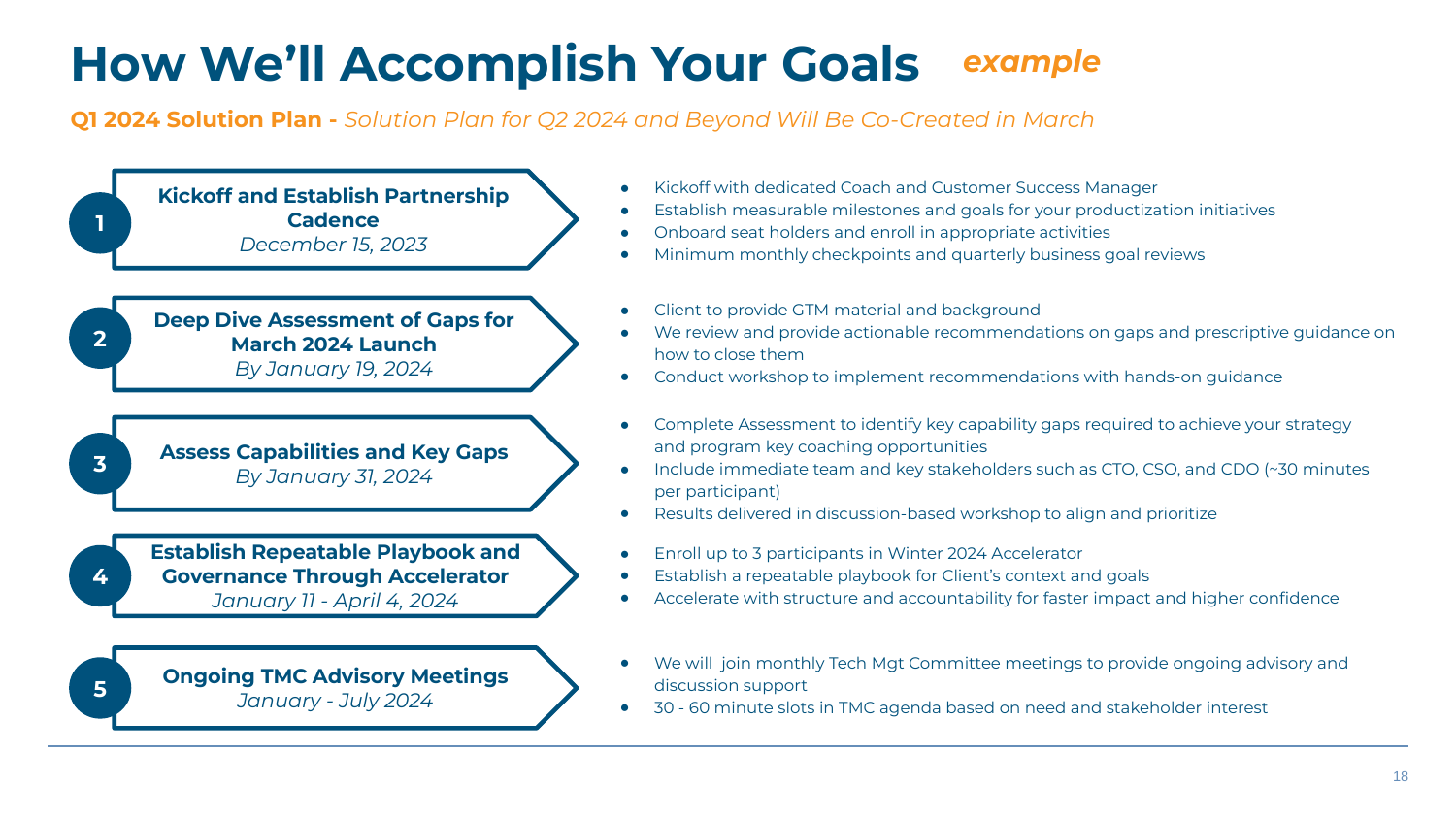

How We’ll Accomplish Your Goals
example
Q1 2024 Solution Plan - Solution Plan for Q2 2024 and Beyond Will Be Co-Created in March

Kickoff with dedicated Coach and Customer Success Manager
Establish measurable milestones and goals for your productization initiatives
Onboard seat holders and enroll in appropriate activities
Minimum monthly checkpoints and quarterly business goal reviews
Kickoff and Establish Partnership Cadence
December 15, 2023
1
Client to provide GTM material and background
We review and provide actionable recommendations on gaps and prescriptive guidance on how to close them
Conduct workshop to implement recommendations with hands-on guidance
Deep Dive Assessment of Gaps for March 2024 Launch
By January 19, 2024
2
Complete Assessment to identify key capability gaps required to achieve your strategy and program key coaching opportunities
Include immediate team and key stakeholders such as CTO, CSO, and CDO (~30 minutes per participant)
Results delivered in discussion-based workshop to align and prioritize
Assess Capabilities and Key Gaps
By January 31, 2024
3
Enroll up to 3 participants in Winter 2024 Accelerator
Establish a repeatable playbook for Client’s context and goals
Accelerate with structure and accountability for faster impact and higher confidence
Establish Repeatable Playbook and Governance Through Accelerator
January 11 - April 4, 2024
4
We will  join monthly Tech Mgt Committee meetings to provide ongoing advisory and discussion support
30 - 60 minute slots in TMC agenda based on need and stakeholder interest
Ongoing TMC Advisory Meetings
January - July 2024
5